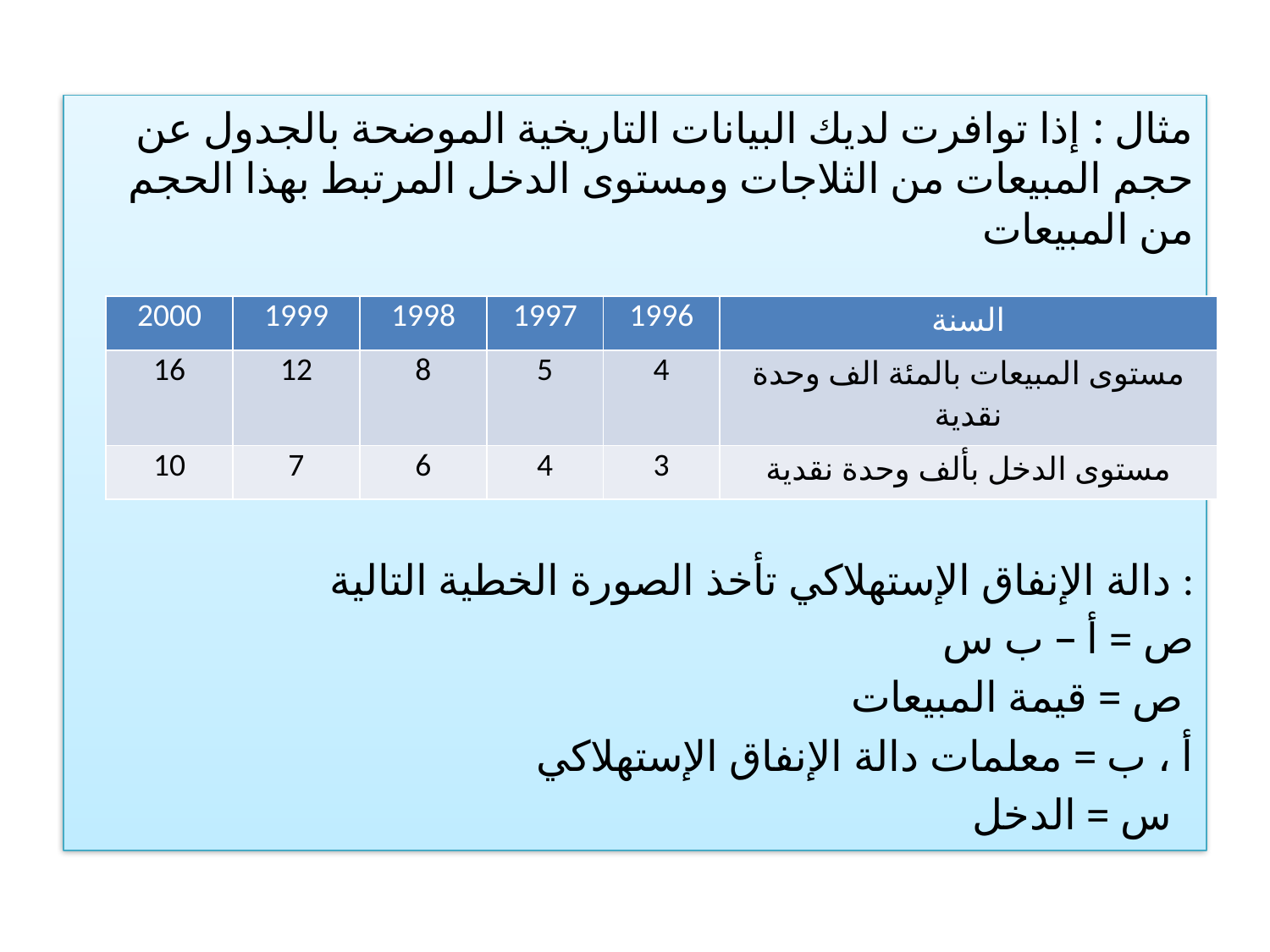

مثال : إذا توافرت لديك البيانات التاريخية الموضحة بالجدول عن حجم المبيعات من الثلاجات ومستوى الدخل المرتبط بهذا الحجم من المبيعات

دالة الإنفاق الإستهلاكي تأخذ الصورة الخطية التالية :
ص = أ – ب س
ص = قيمة المبيعات
أ ، ب = معلمات دالة الإنفاق الإستهلاكي
س = الدخل

| 2000 | 1999 | 1998 | 1997 | 1996 | السنة |
| --- | --- | --- | --- | --- | --- |
| 16 | 12 | 8 | 5 | 4 | مستوى المبيعات بالمئة الف وحدة نقدية |
| 10 | 7 | 6 | 4 | 3 | مستوى الدخل بألف وحدة نقدية |